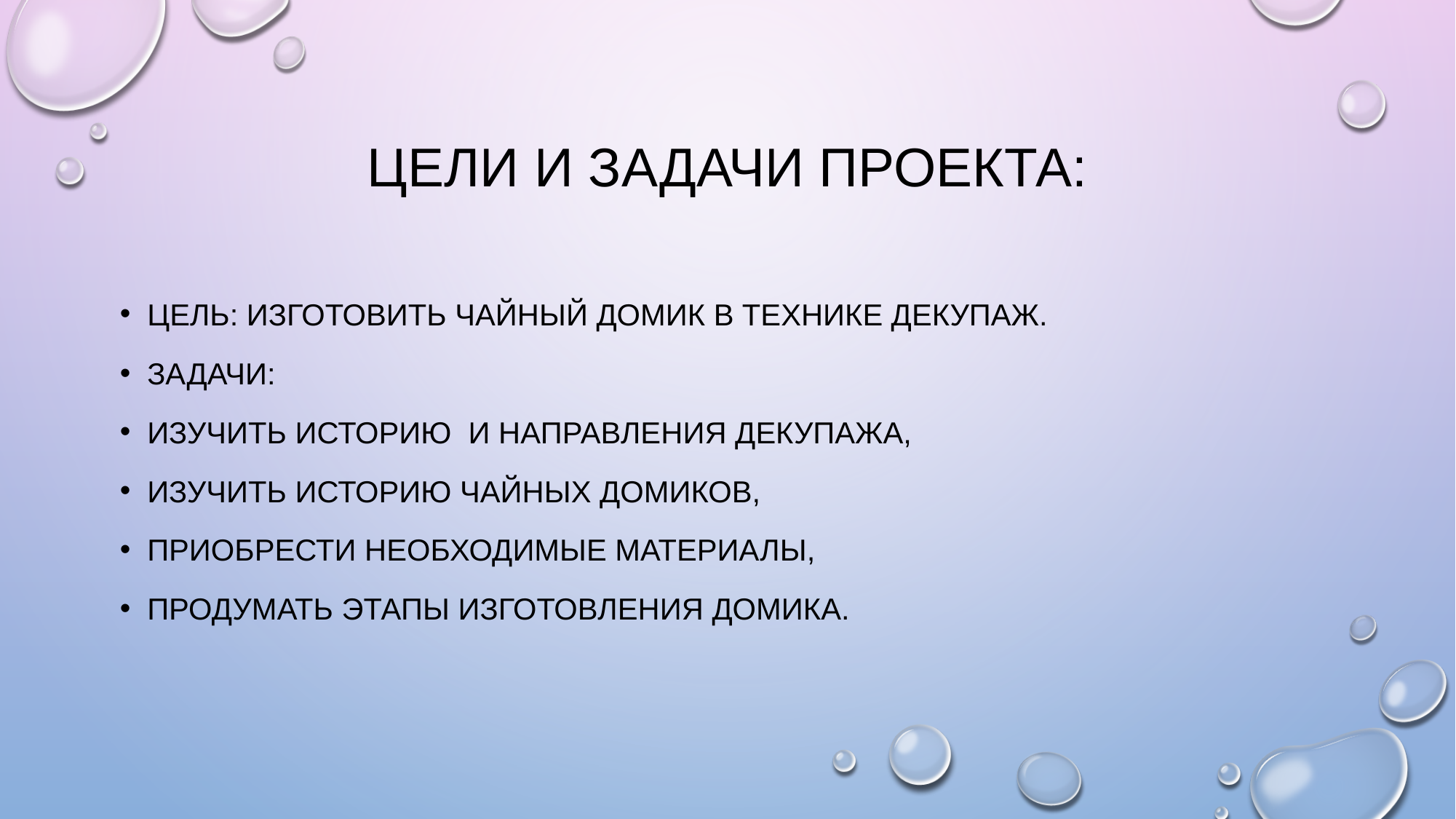

# Цели и задачи проекта:
Цель: Изготовить чайный домик в технике декупаж.
Задачи:
Изучить историю  и направления декупажа,
Изучить историю чайных домиков,
Приобрести необходимые материалы,
Продумать этапы изготовления домика.